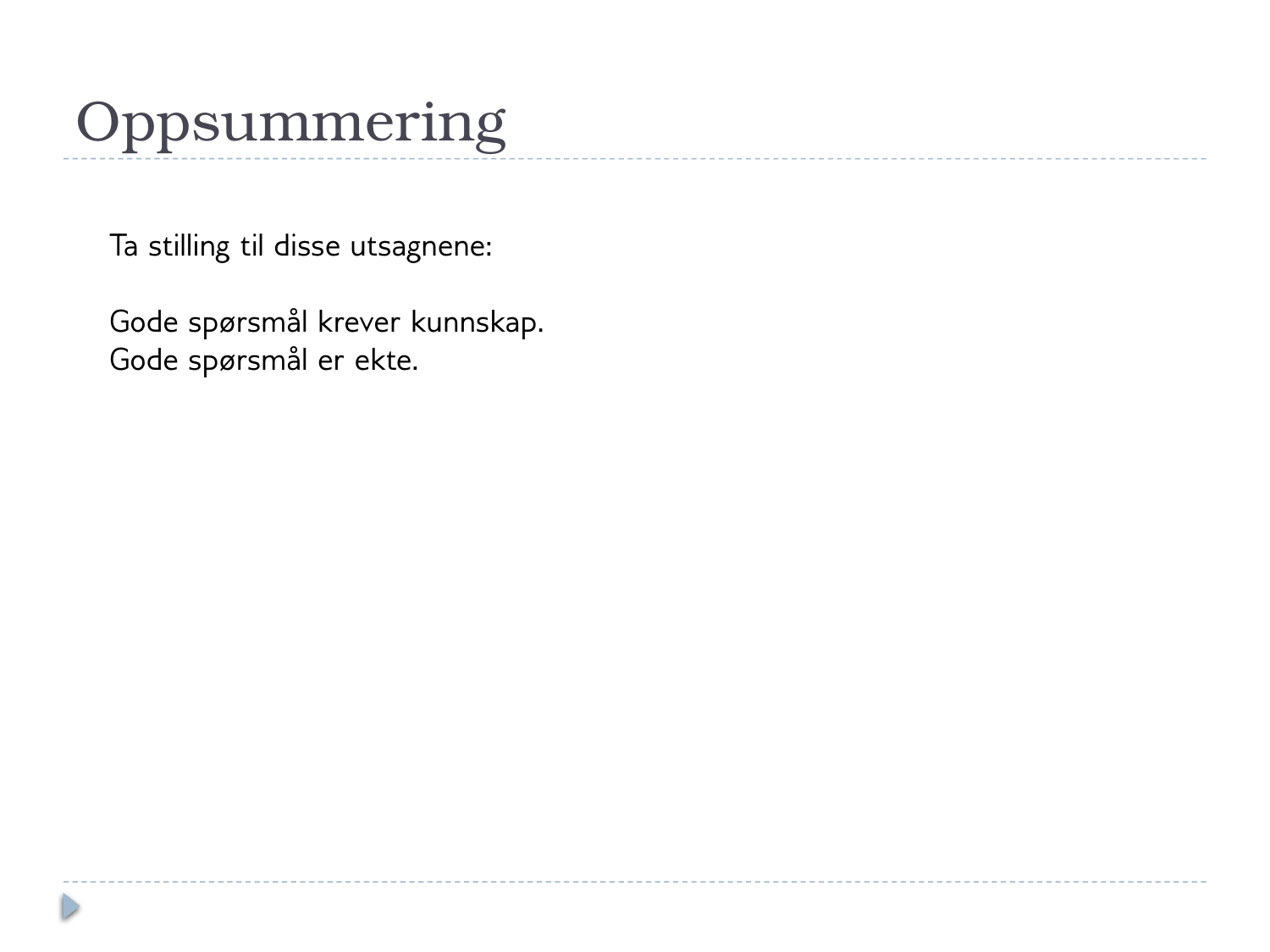

# Oppsummering
Ta stilling til disse utsagnene:

Gode spørsmål krever kunnskap.
Gode spørsmål er ekte.